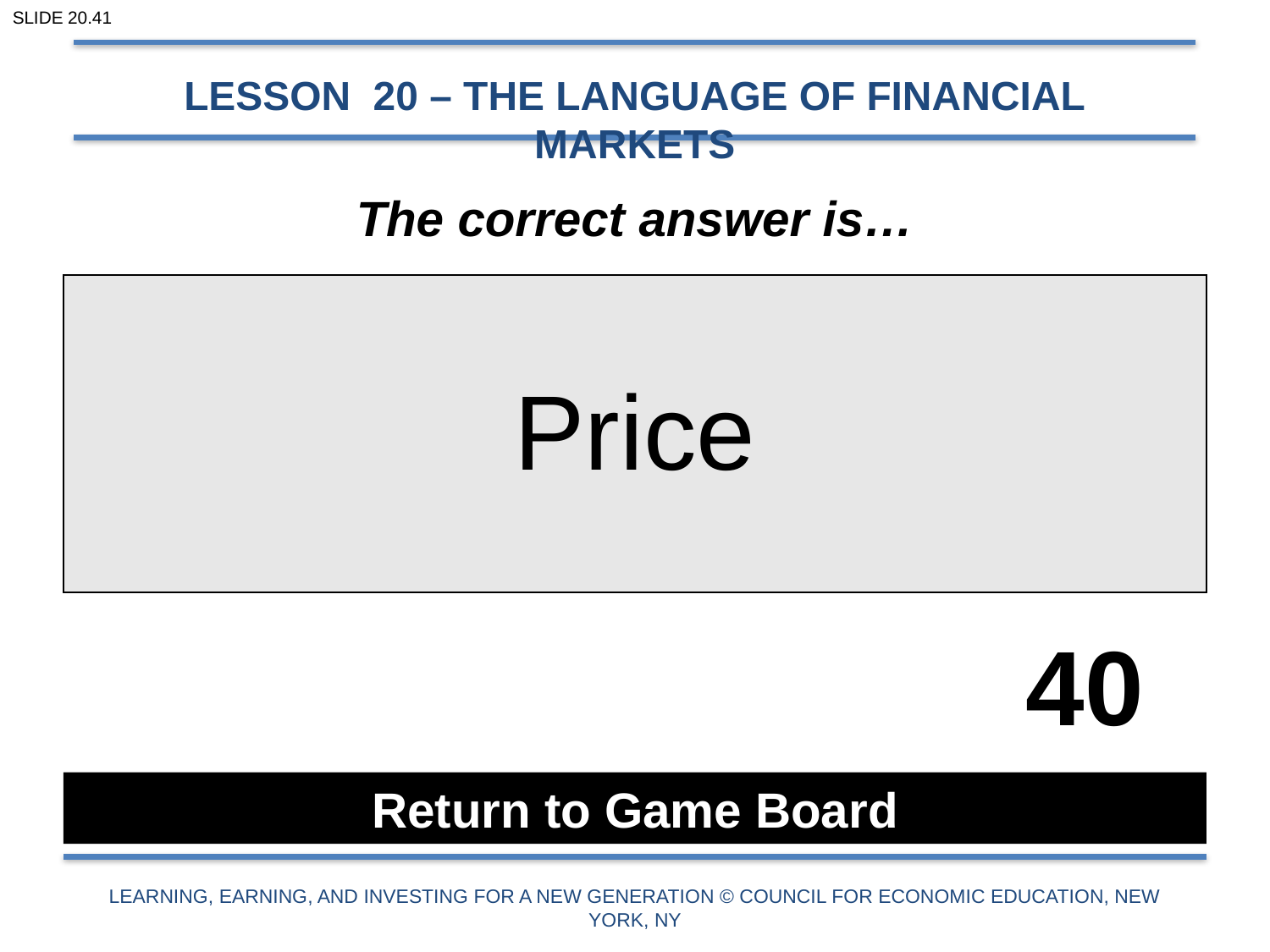

Slide 20.41
Lesson  20 – The Language of Financial Markets
The correct answer is…
| Price |
| --- |
40
Return to Game Board